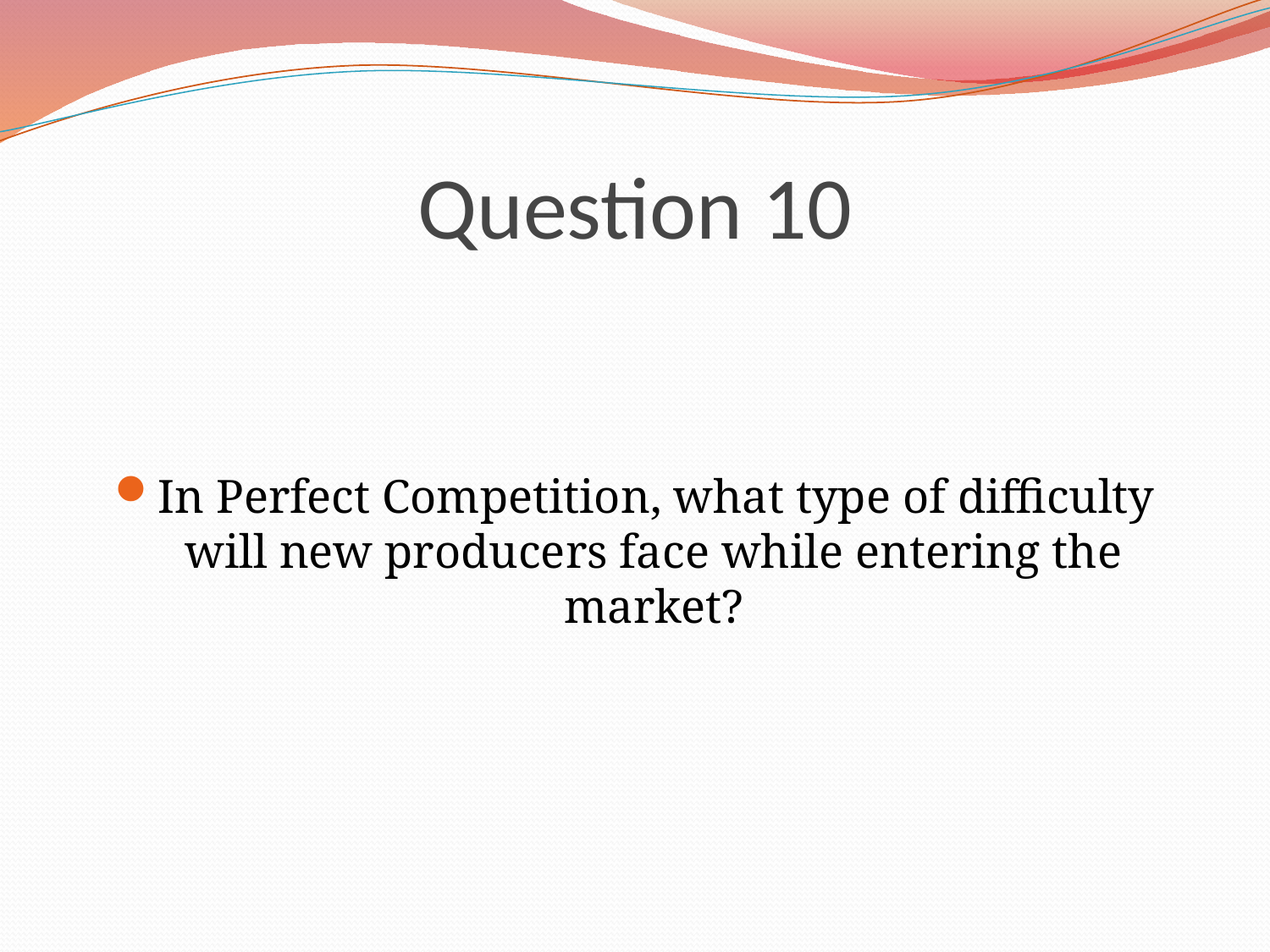

# Question 10

In Perfect Competition, what type of difficulty will new producers face while entering the market?